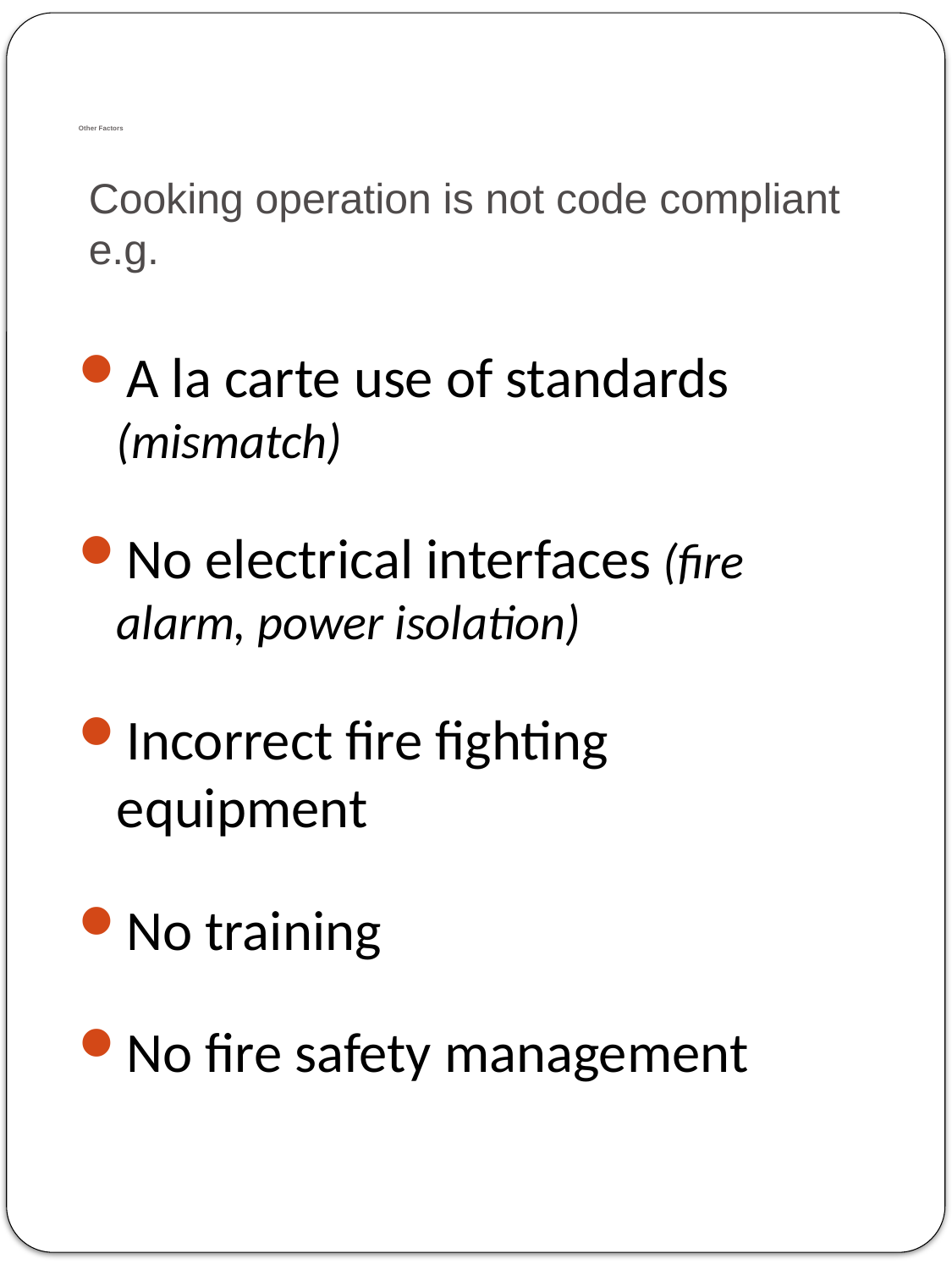

# Other Factors
Cooking operation is not code compliant e.g.
A la carte use of standards (mismatch)

No electrical interfaces (fire alarm, power isolation)

Incorrect fire fighting equipment

No training

No fire safety management